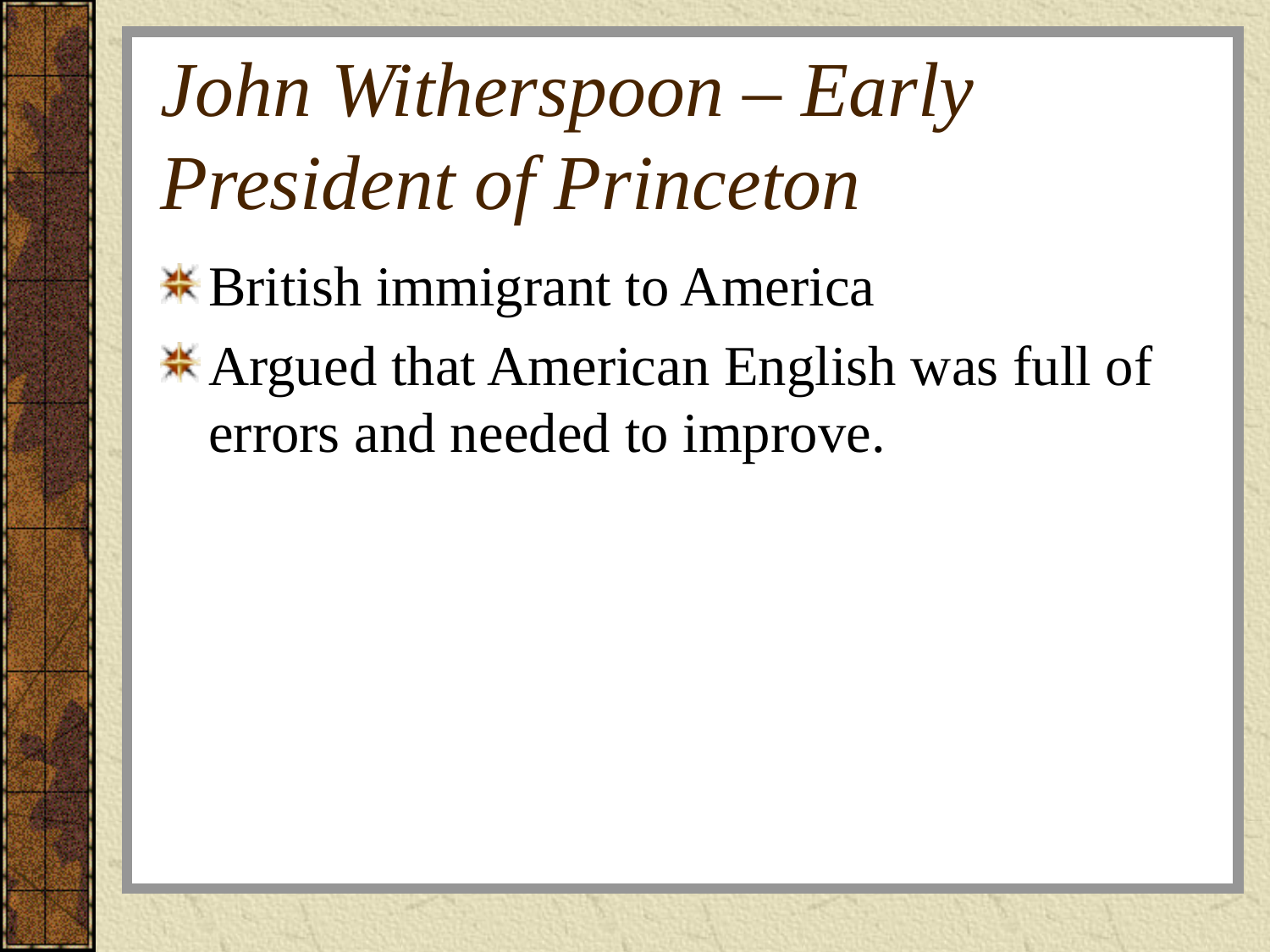

# John Witherspoon – Early President of Princeton
British immigrant to America
Argued that American English was full of errors and needed to improve.